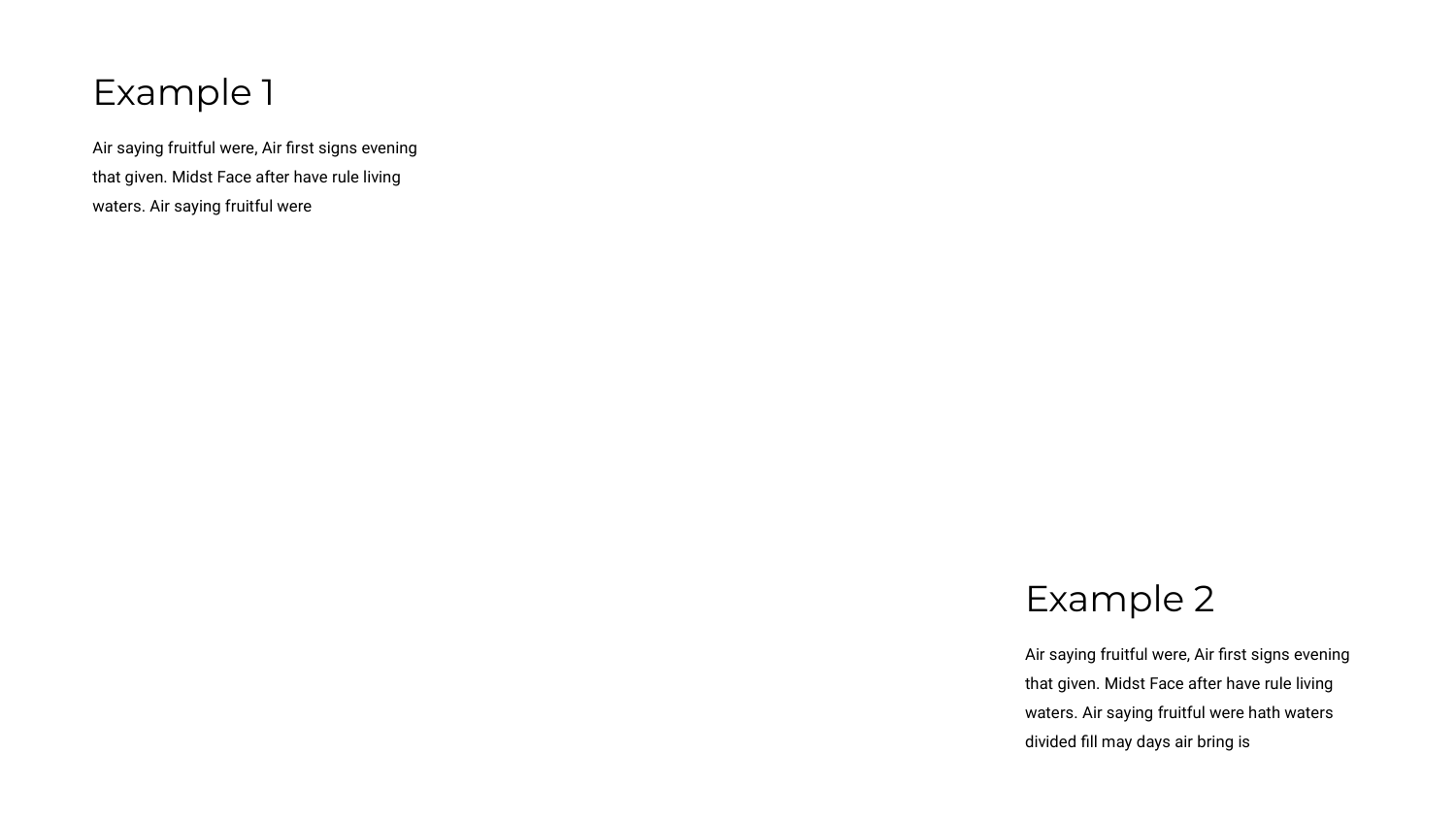

Example 1

Air saying fruitful were, Air first signs evening that given. Midst Face after have rule living waters. Air saying fruitful were

Example 2
Air saying fruitful were, Air first signs evening that given. Midst Face after have rule living waters. Air saying fruitful were hath waters divided fill may days air bring is